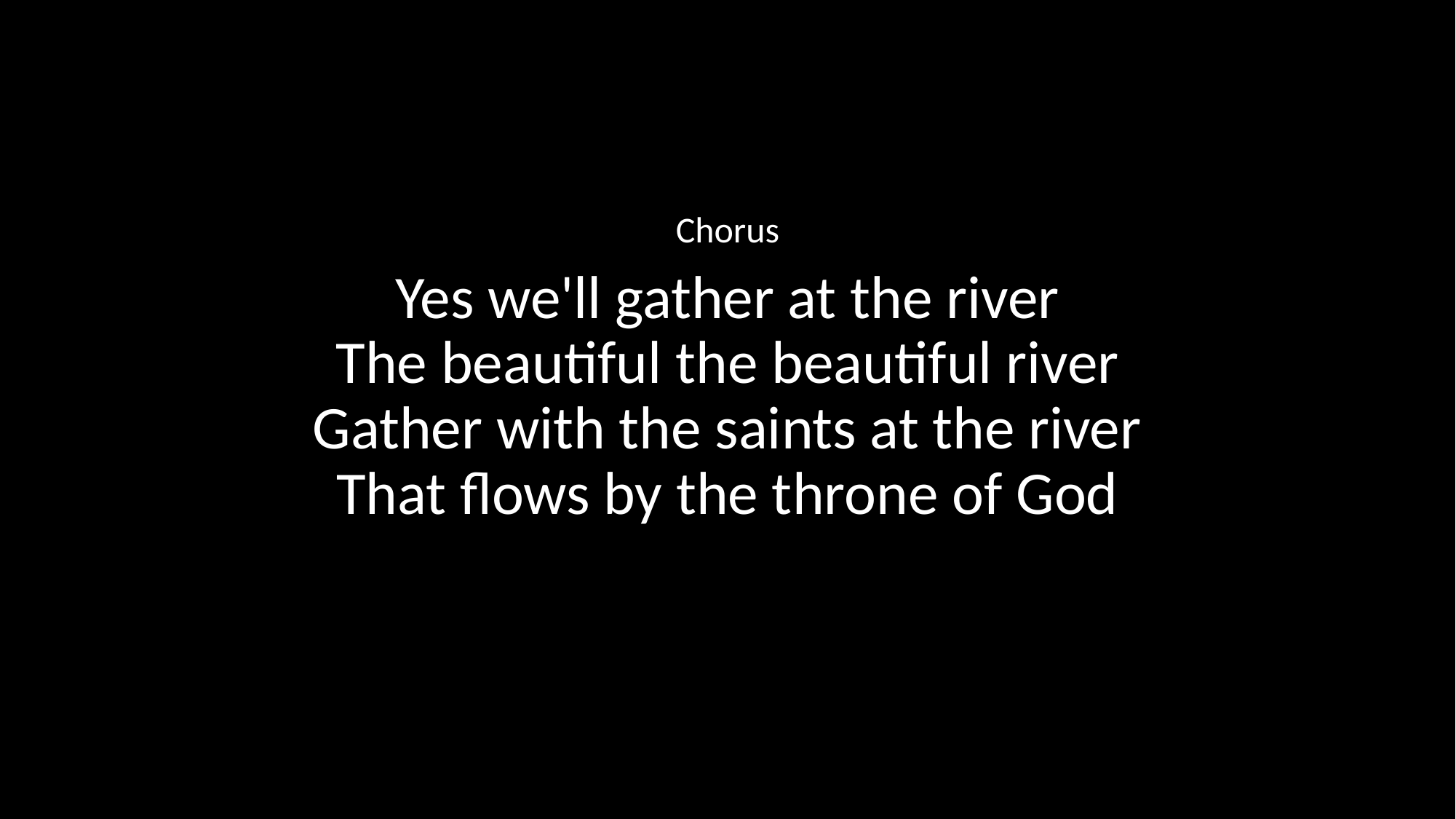

Chorus
Yes we'll gather at the river
The beautiful the beautiful river
Gather with the saints at the river
That flows by the throne of God